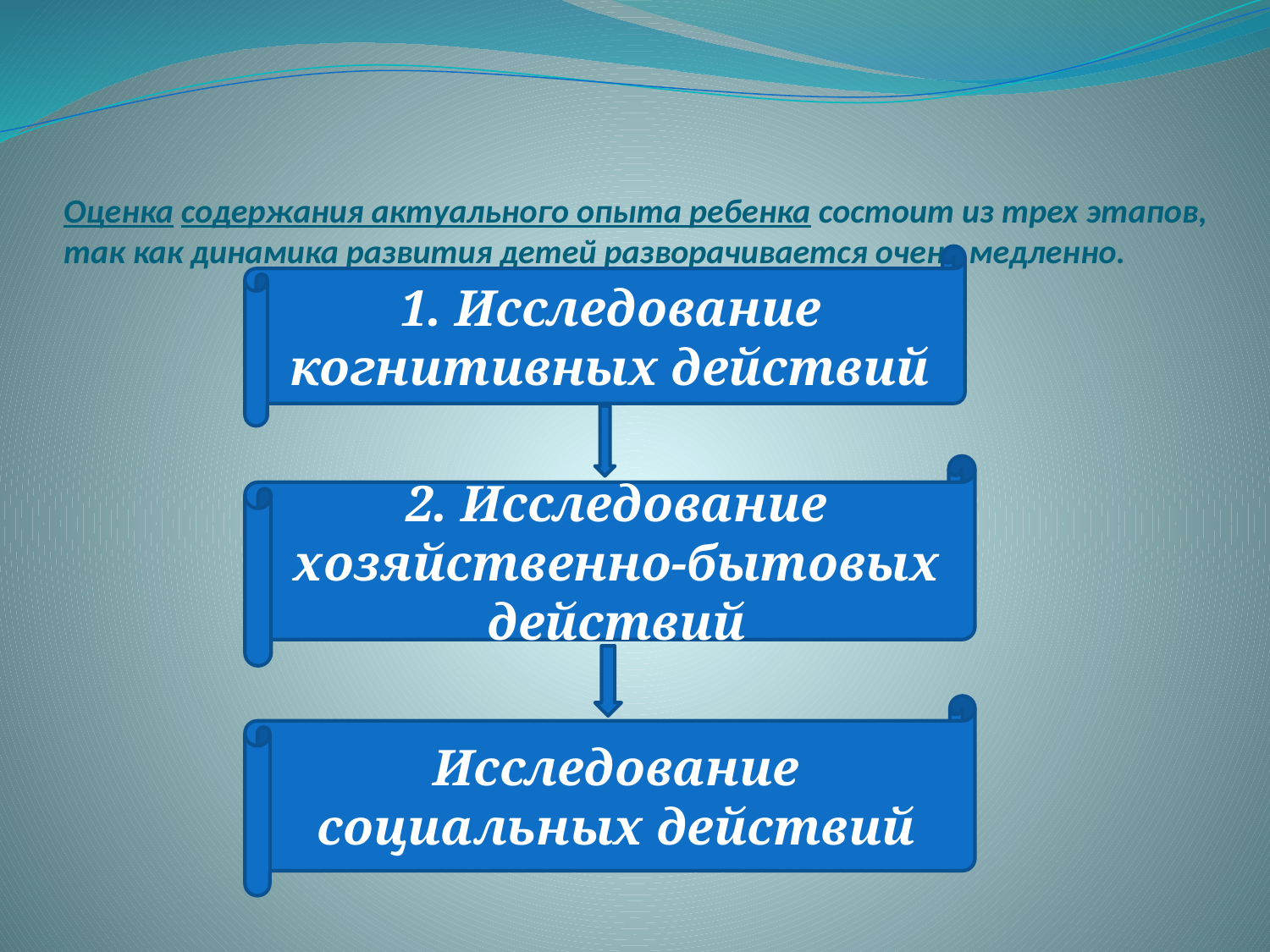

# Оценка содержания актуального опыта ребенка состоит из трех этапов, так как динамика развития детей разворачивается очень медленно.
1. Исследование когнитивных действий

2. Исследование хозяйственно-бытовых действий

Исследование социальных действий